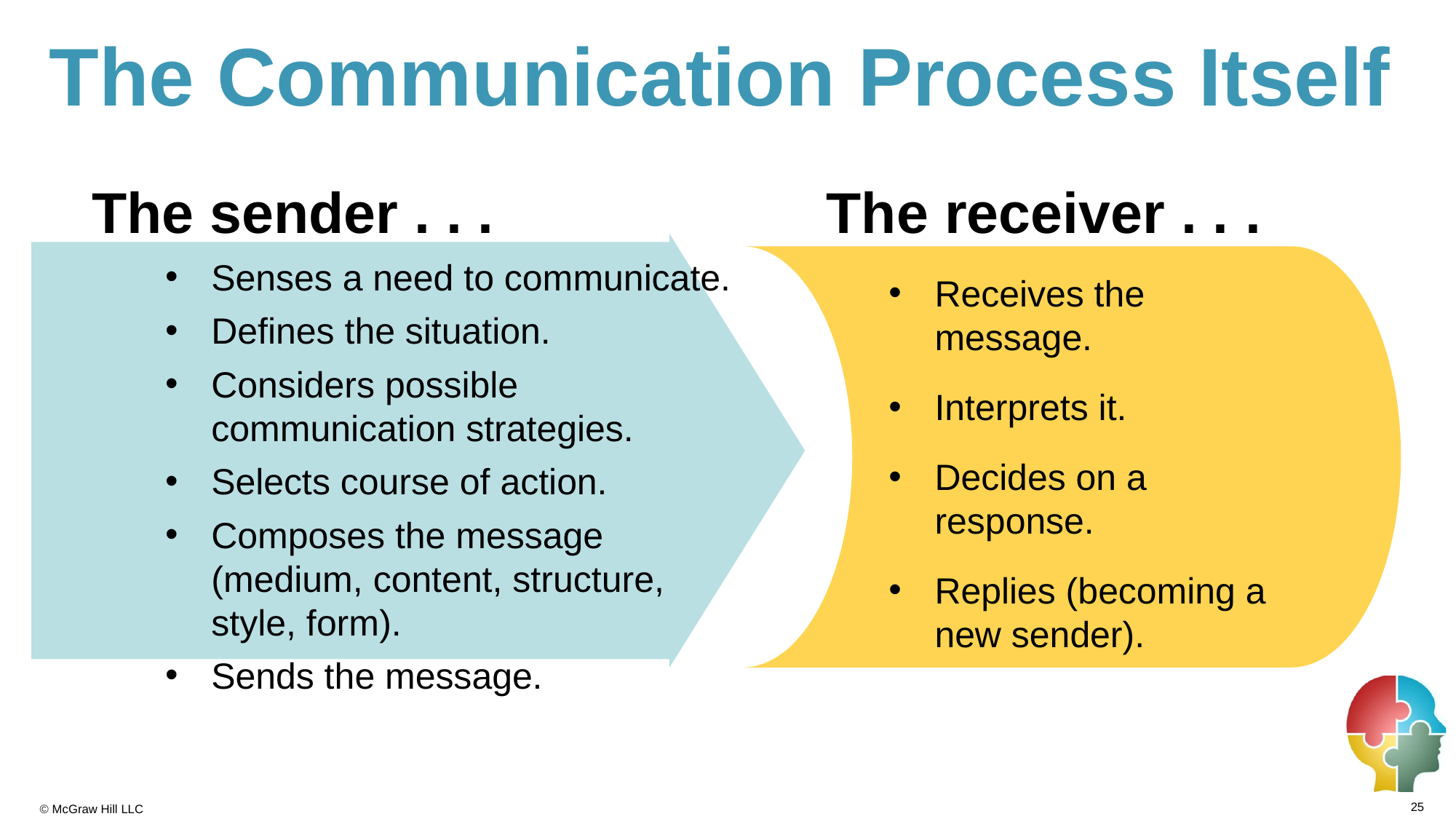

# The Communication Process Itself
The sender . . .
Senses a need to communicate.
Defines the situation.
Considers possible communication strategies.
Selects course of action.
Composes the message (medium, content, structure, style, form).
Sends the message.
The receiver . . .
Receives the message.
Interprets it.
Decides on a response.
Replies (becoming a new sender).

25